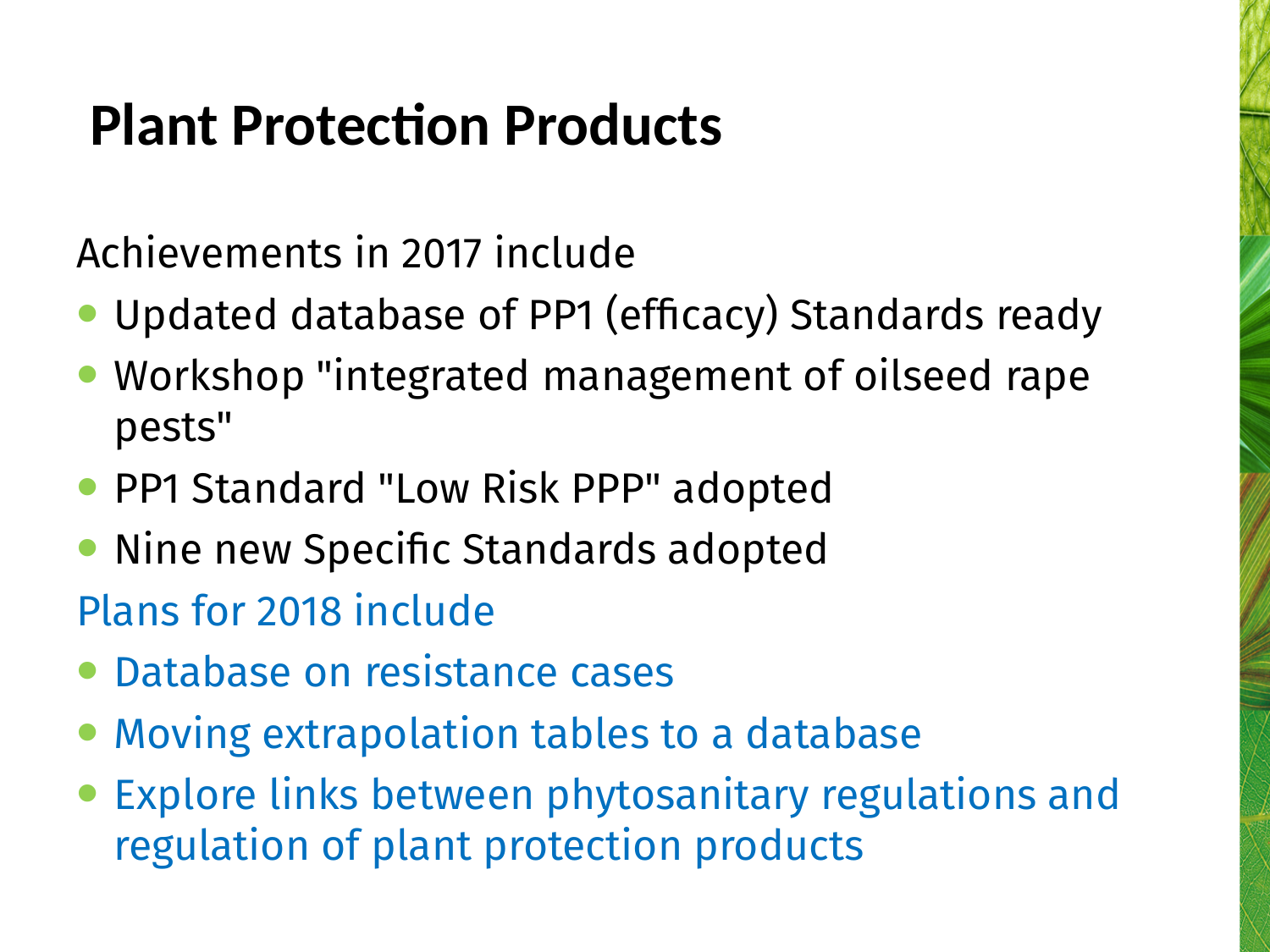

# Plant Protection Products
Achievements in 2017 include
Updated database of PP1 (efficacy) Standards ready
Workshop "integrated management of oilseed rape pests"
PP1 Standard "Low Risk PPP" adopted
Nine new Specific Standards adopted
Plans for 2018 include
Database on resistance cases
Moving extrapolation tables to a database
Explore links between phytosanitary regulations and regulation of plant protection products